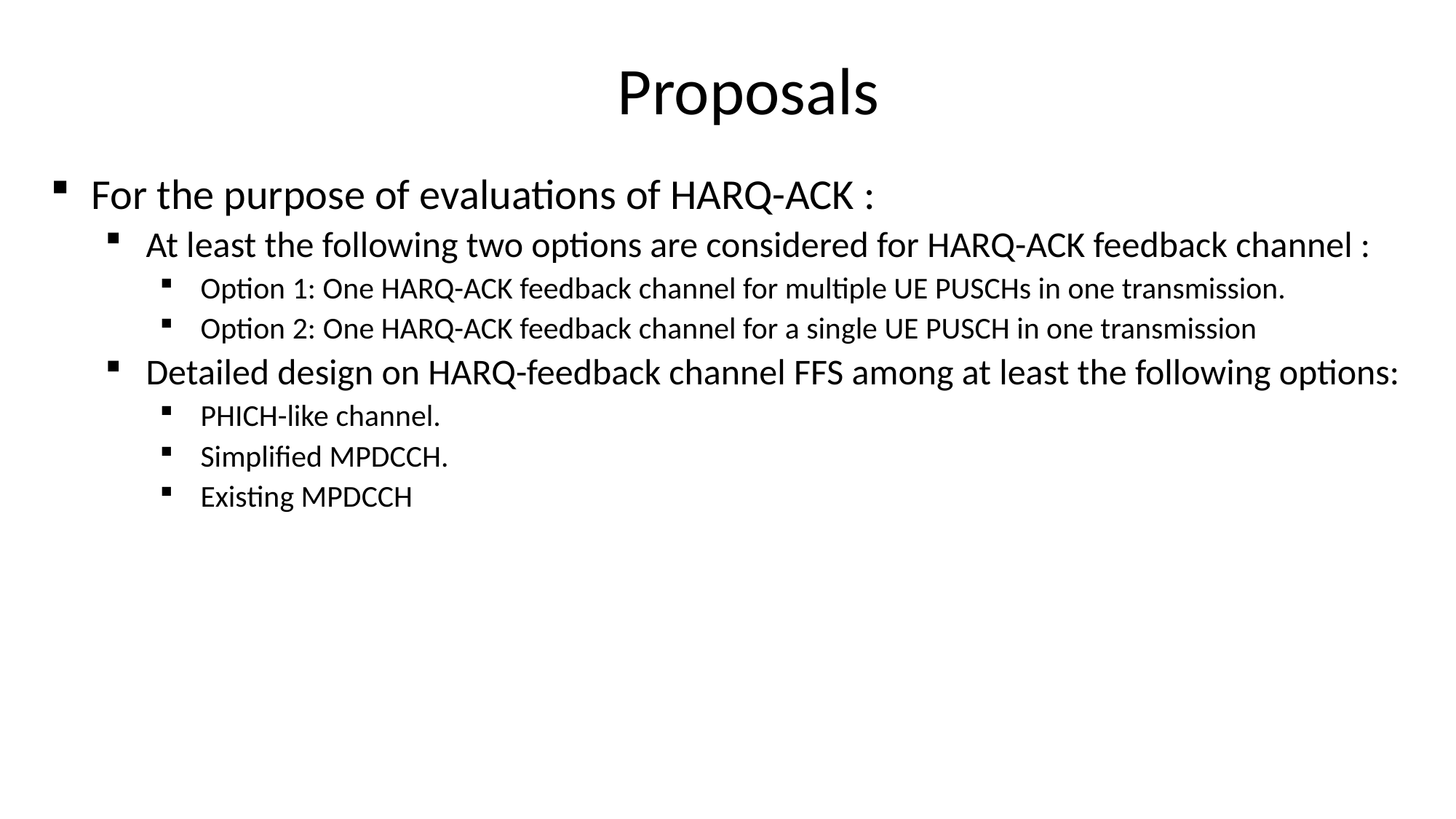

# Proposals
For the purpose of evaluations of HARQ-ACK :
At least the following two options are considered for HARQ-ACK feedback channel :
Option 1: One HARQ-ACK feedback channel for multiple UE PUSCHs in one transmission.
Option 2: One HARQ-ACK feedback channel for a single UE PUSCH in one transmission
Detailed design on HARQ-feedback channel FFS among at least the following options:
PHICH-like channel.
Simplified MPDCCH.
Existing MPDCCH